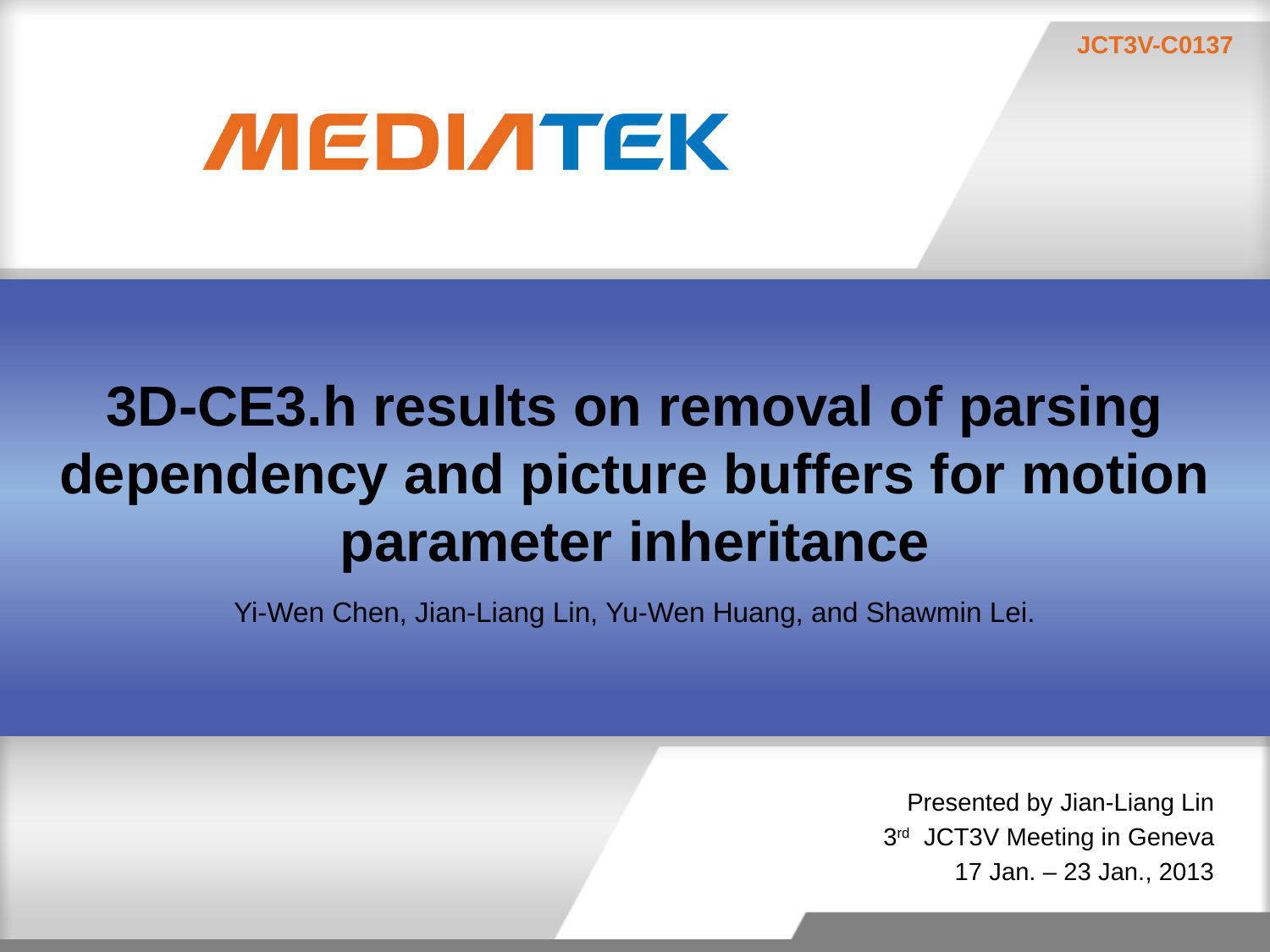

# 3D-CE3.h results on removal of parsing dependency and picture buffers for motion parameter inheritance
Yi-Wen Chen, Jian-Liang Lin, Yu-Wen Huang, and Shawmin Lei.
Presented by Jian-Liang Lin
3rd  JCT3V Meeting in Geneva
17 Jan. – 23 Jan., 2013